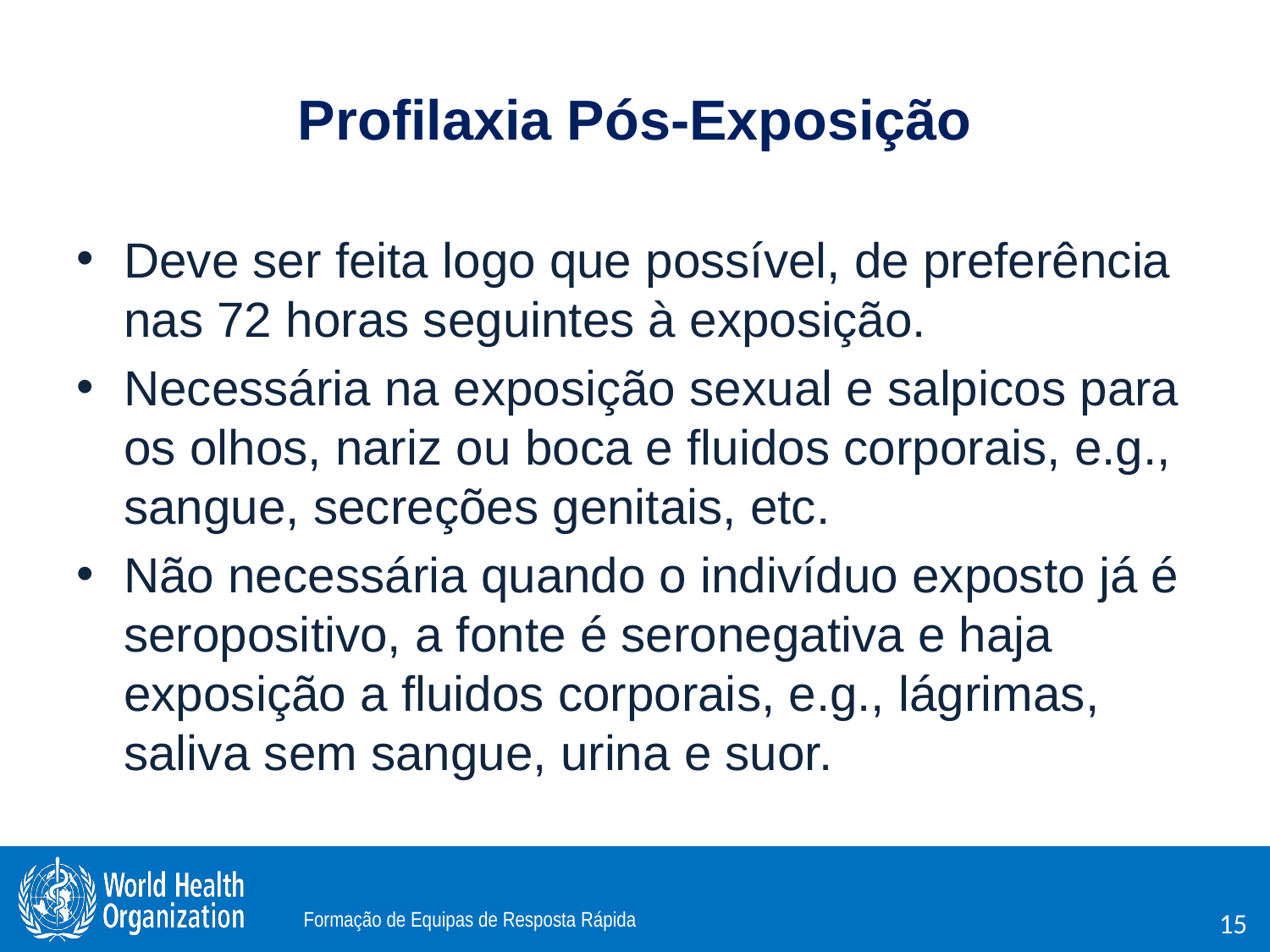

# Profilaxia Pós-Exposição
Deve ser feita logo que possível, de preferência nas 72 horas seguintes à exposição.
Necessária na exposição sexual e salpicos para os olhos, nariz ou boca e fluidos corporais, e.g., sangue, secreções genitais, etc.
Não necessária quando o indivíduo exposto já é seropositivo, a fonte é seronegativa e haja exposição a fluidos corporais, e.g., lágrimas, saliva sem sangue, urina e suor.